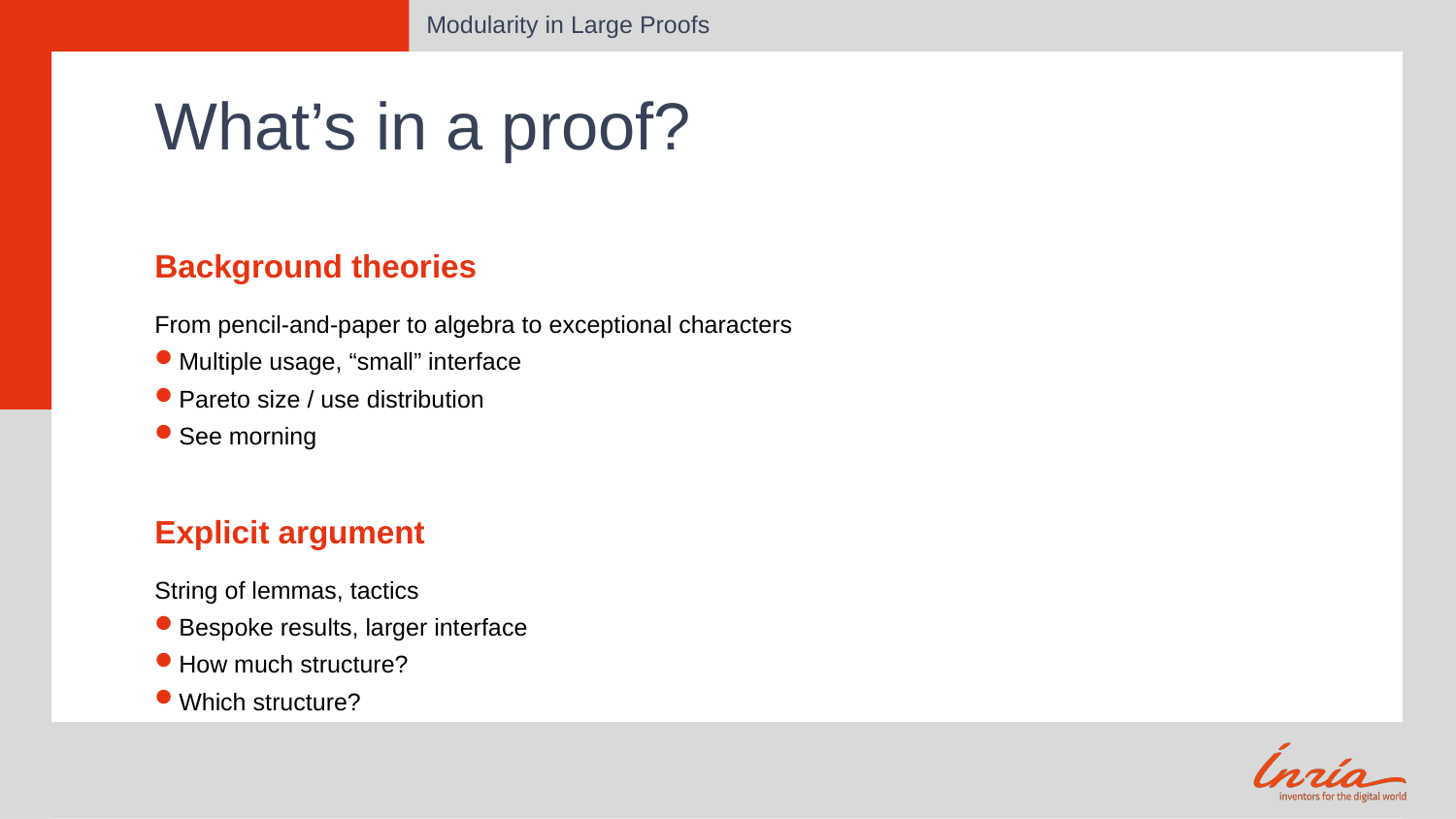

# Modularity in Large Proofs
What’s in a proof?
Background theories
From pencil-and-paper to algebra to exceptional characters
Multiple usage, “small” interface
Pareto size / use distribution
See morning

Explicit argument
String of lemmas, tactics
Bespoke results, larger interface
How much structure?
Which structure?